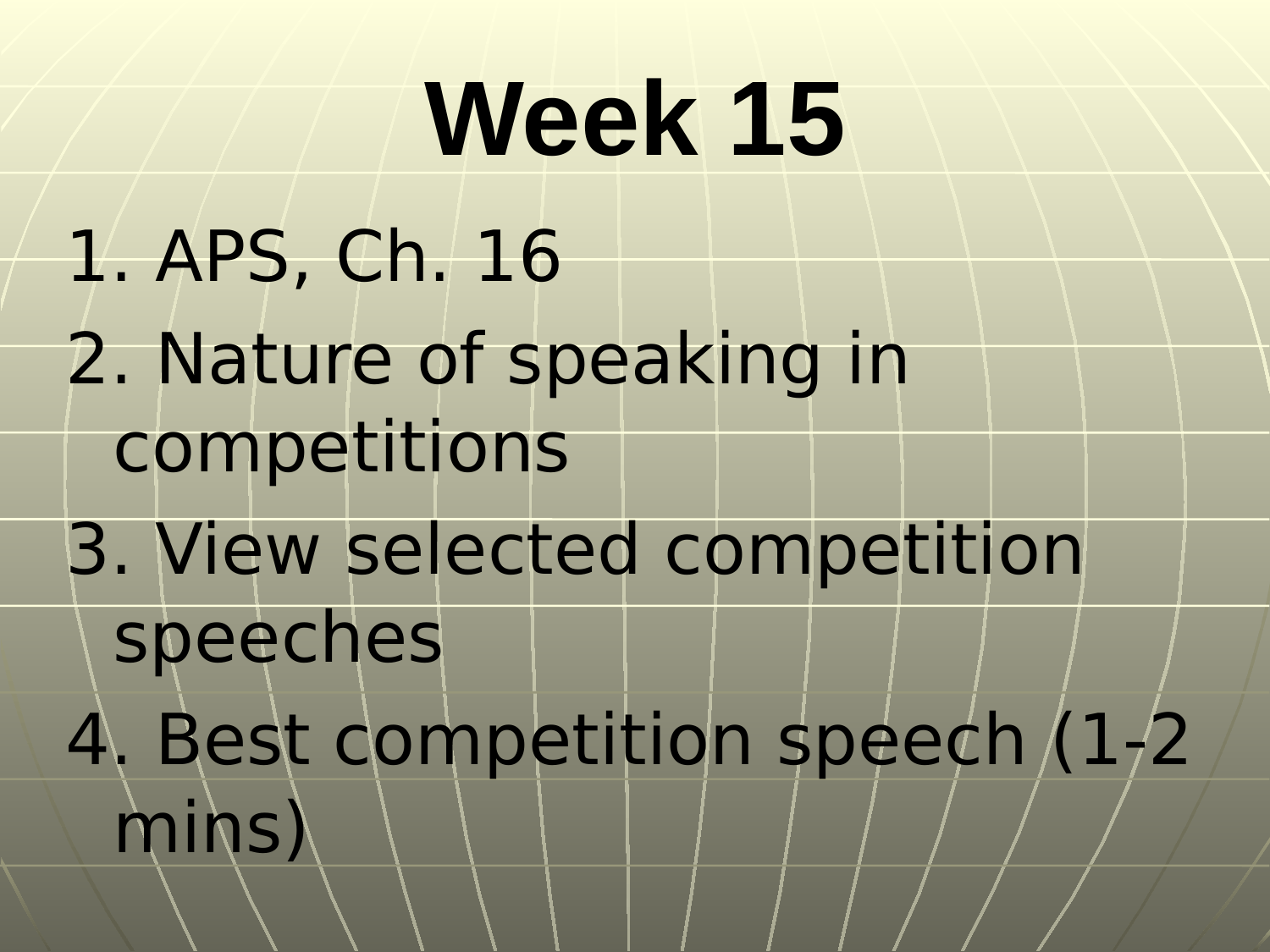

# Week 15
1. APS, Ch. 16
2. Nature of speaking in competitions
3. View selected competition speeches
4. Best competition speech (1-2 mins)